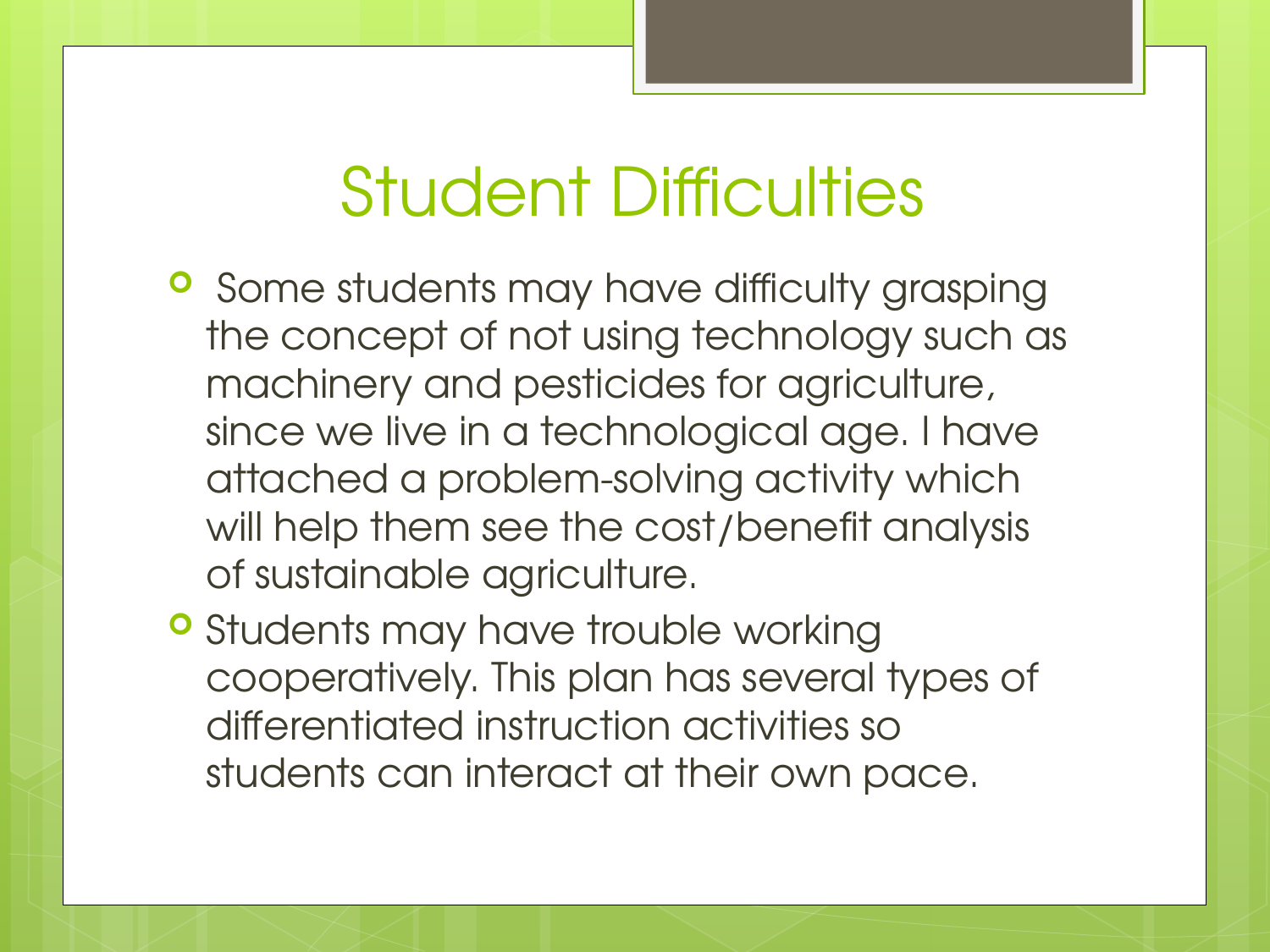

# Student Difficulties
 Some students may have difficulty grasping the concept of not using technology such as machinery and pesticides for agriculture, since we live in a technological age. I have attached a problem-solving activity which will help them see the cost/benefit analysis of sustainable agriculture.
Students may have trouble working cooperatively. This plan has several types of differentiated instruction activities so students can interact at their own pace.